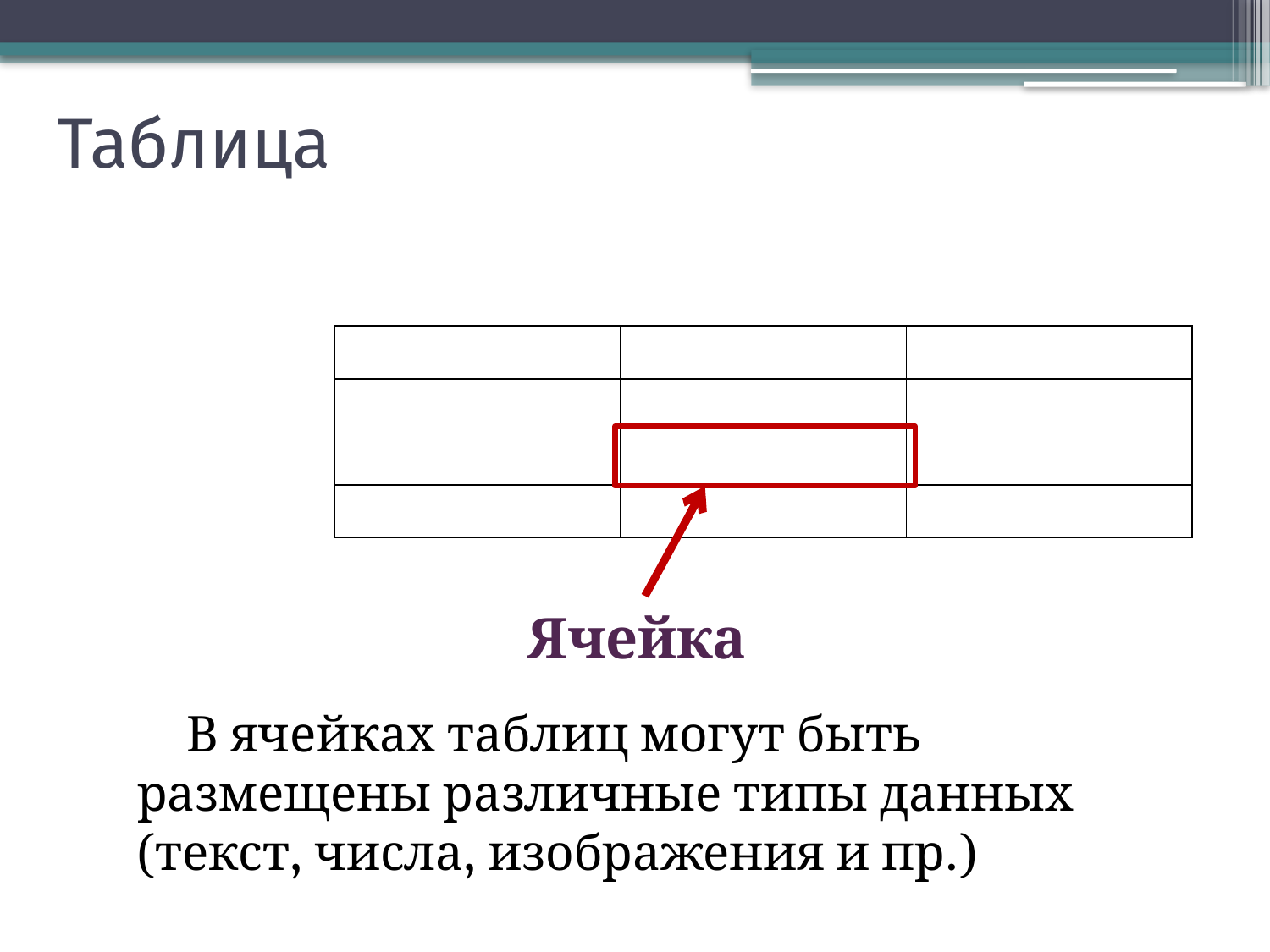

# Таблица
|  |  |  |
| --- | --- | --- |
|  |  |  |
|  |  |  |
|  |  |  |

Ячейка
В ячейках таблиц могут быть размещены различные типы данных (текст, числа, изображения и пр.)